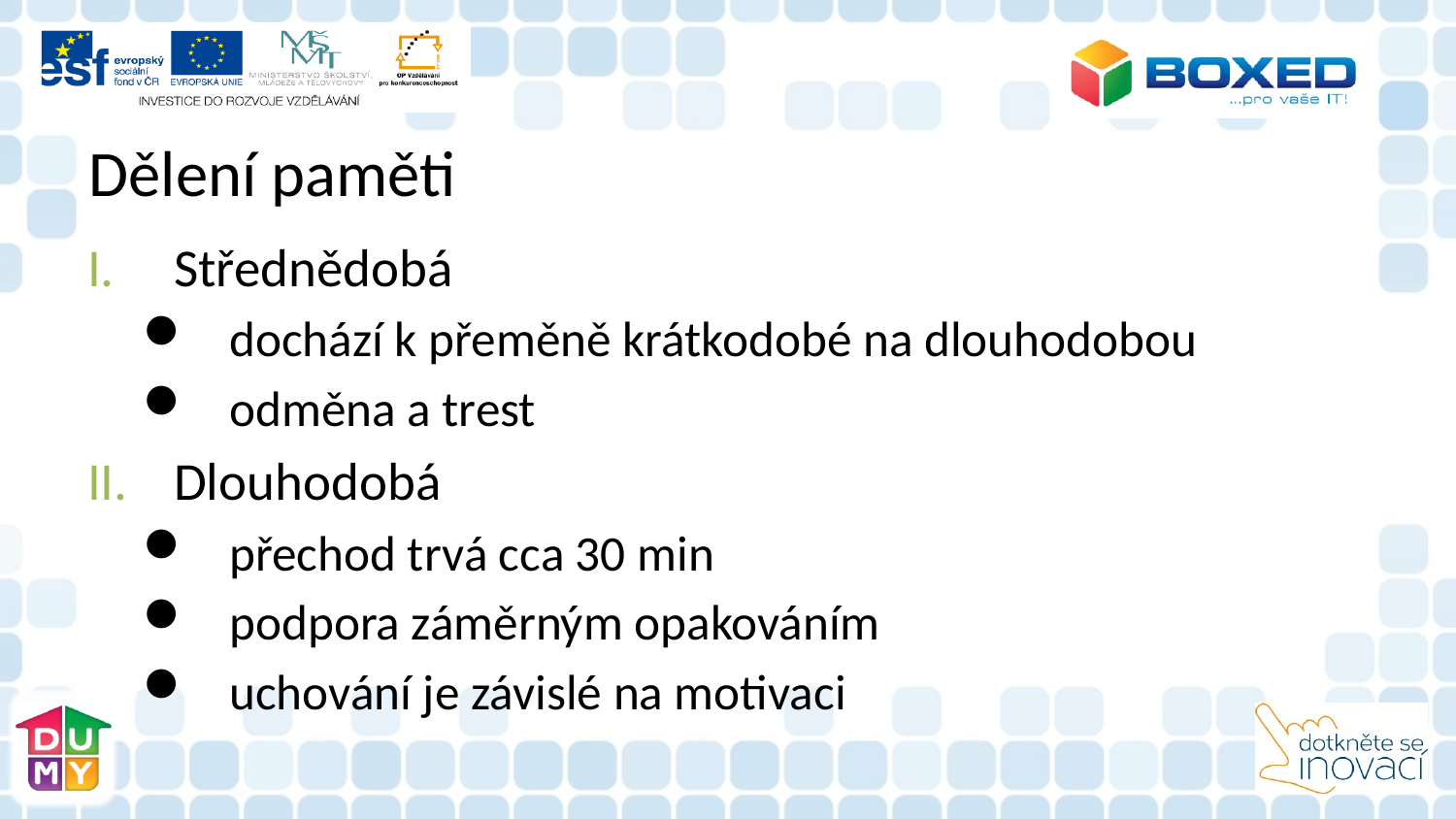

# Dělení paměti
Střednědobá
dochází k přeměně krátkodobé na dlouhodobou
odměna a trest
Dlouhodobá
přechod trvá cca 30 min
podpora záměrným opakováním
uchování je závislé na motivaci